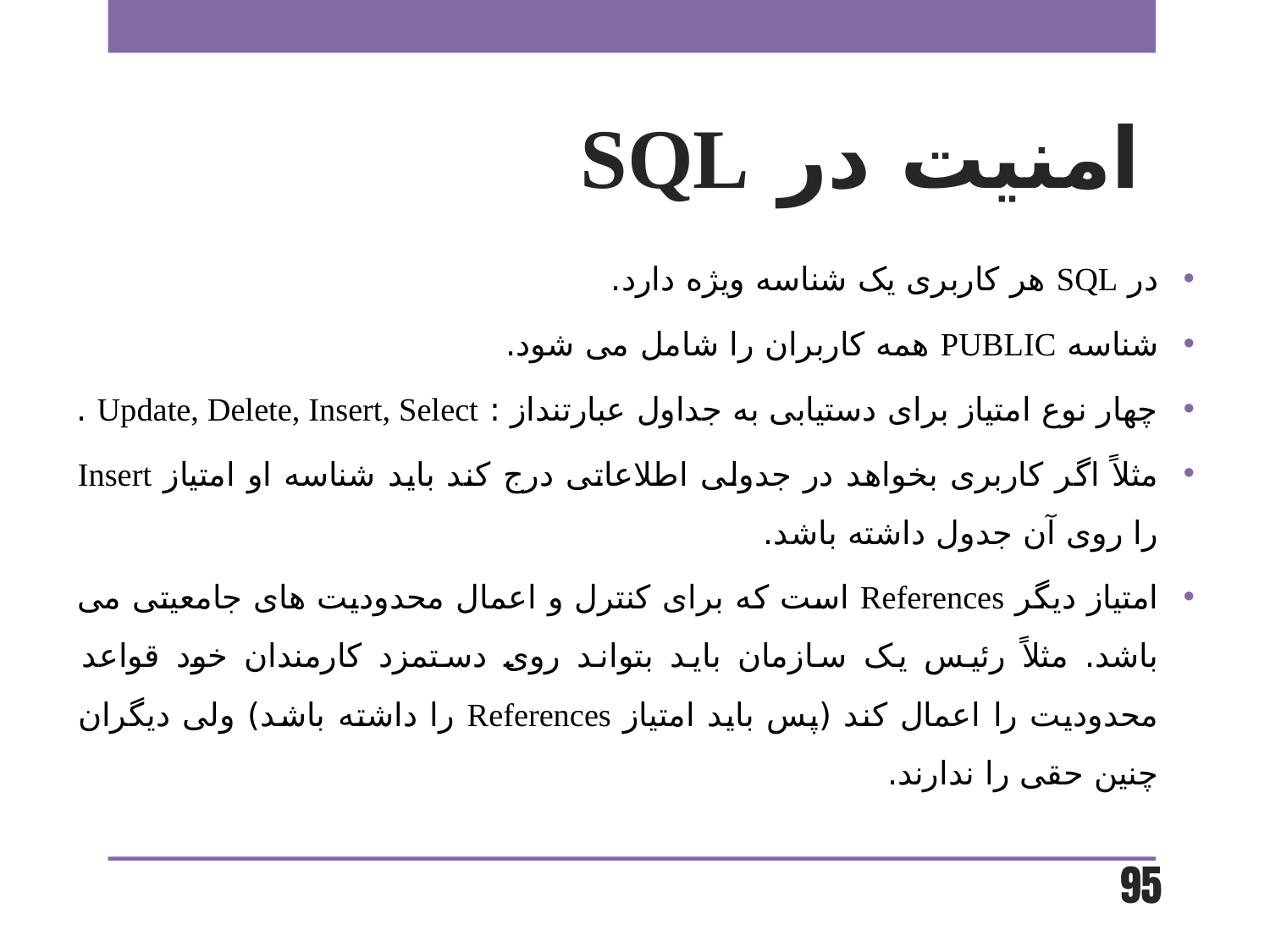

# امنیت در SQL
در SQL هر کاربری یک شناسه ویژه دارد.
شناسه PUBLIC همه کاربران را شامل می شود.
چهار نوع امتیاز برای دستیابی به جداول عبارتنداز : Update, Delete, Insert, Select .
مثلاً اگر کاربری بخواهد در جدولی اطلاعاتی درج کند باید شناسه او امتیاز Insert را روی آن جدول داشته باشد.
امتیاز دیگر References است که برای کنترل و اعمال محدودیت های جامعیتی می باشد. مثلاً رئیس یک سازمان باید بتواند روی دستمزد کارمندان خود قواعد محدودیت را اعمال کند (پس باید امتیاز References را داشته باشد) ولی دیگران چنین حقی را ندارند.

95